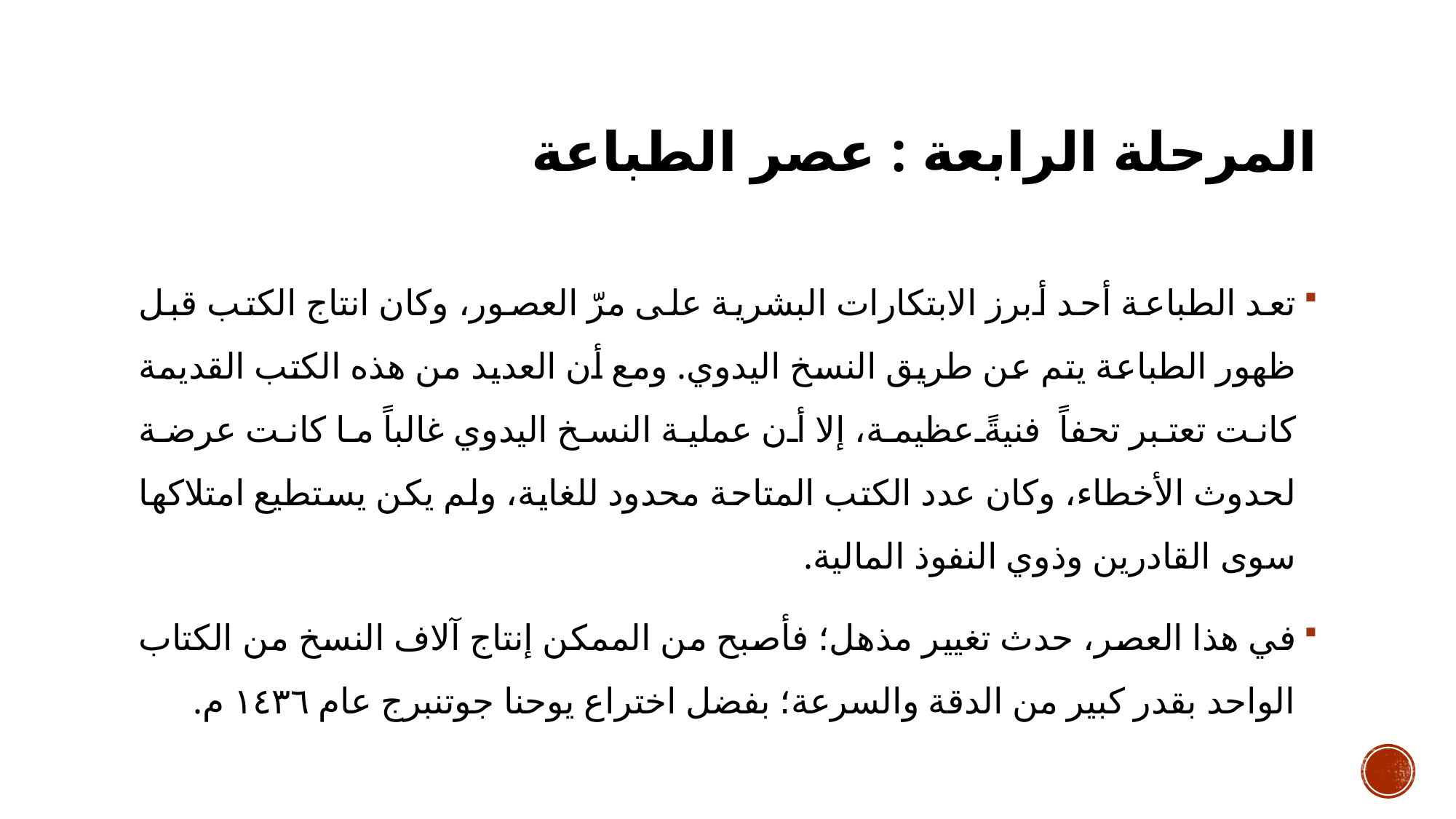

# المرحلة الرابعة : عصر الطباعة
تعد الطباعة أحد أبرز الابتكارات البشرية على مرّ العصور، وكان انتاج الكتب قبل ظهور الطباعة يتم عن طريق النسخ اليدوي. ومع أن العديد من هذه الكتب القديمة كانت تعتبر تحفاً فنيةً عظيمة، إلا أن عملية النسخ اليدوي غالباً ما كانت عرضة لحدوث الأخطاء، وكان عدد الكتب المتاحة محدود للغاية، ولم يكن يستطيع امتلاكها سوى القادرين وذوي النفوذ المالية.
في هذا العصر، حدث تغيير مذهل؛ فأصبح من الممكن إنتاج آلاف النسخ من الكتاب الواحد بقدر كبير من الدقة والسرعة؛ بفضل اختراع يوحنا جوتنبرج عام ١٤٣٦ م.